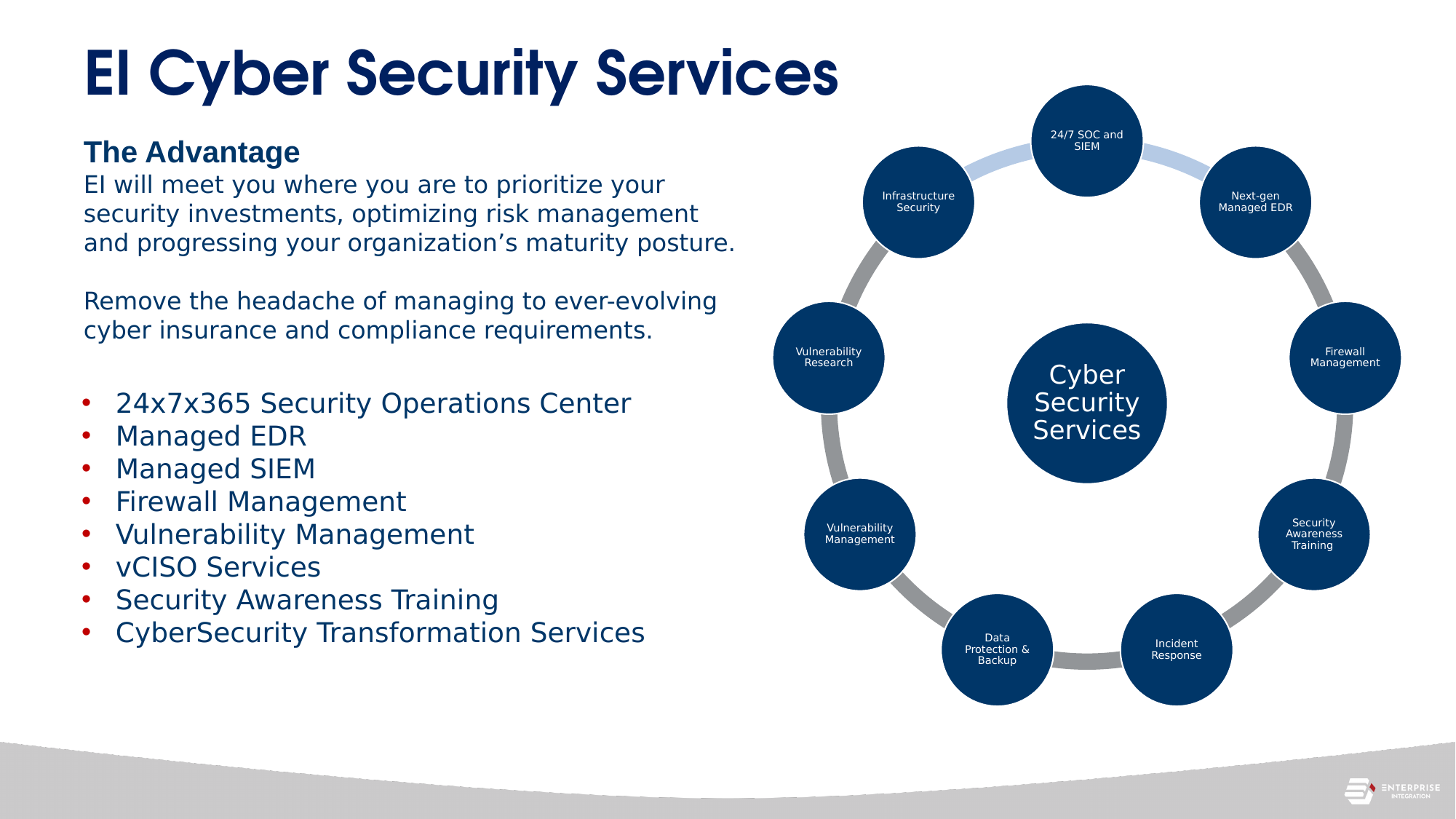

# EI Cyber Security Services
Cyber Security Services
24/7 SOC and SIEM
Next-gen Managed EDR
Firewall Management
Security Awareness Training
Incident Response
Data Protection & Backup
Vulnerability Management
Vulnerability Research
Infrastructure Security
The Advantage
EI will meet you where you are to prioritize your security investments, optimizing risk management and progressing your organization’s maturity posture.

Remove the headache of managing to ever-evolving cyber insurance and compliance requirements.

24x7x365 Security Operations Center
Managed EDR
Managed SIEM
Firewall Management
Vulnerability Management
vCISO Services
Security Awareness Training
CyberSecurity Transformation Services